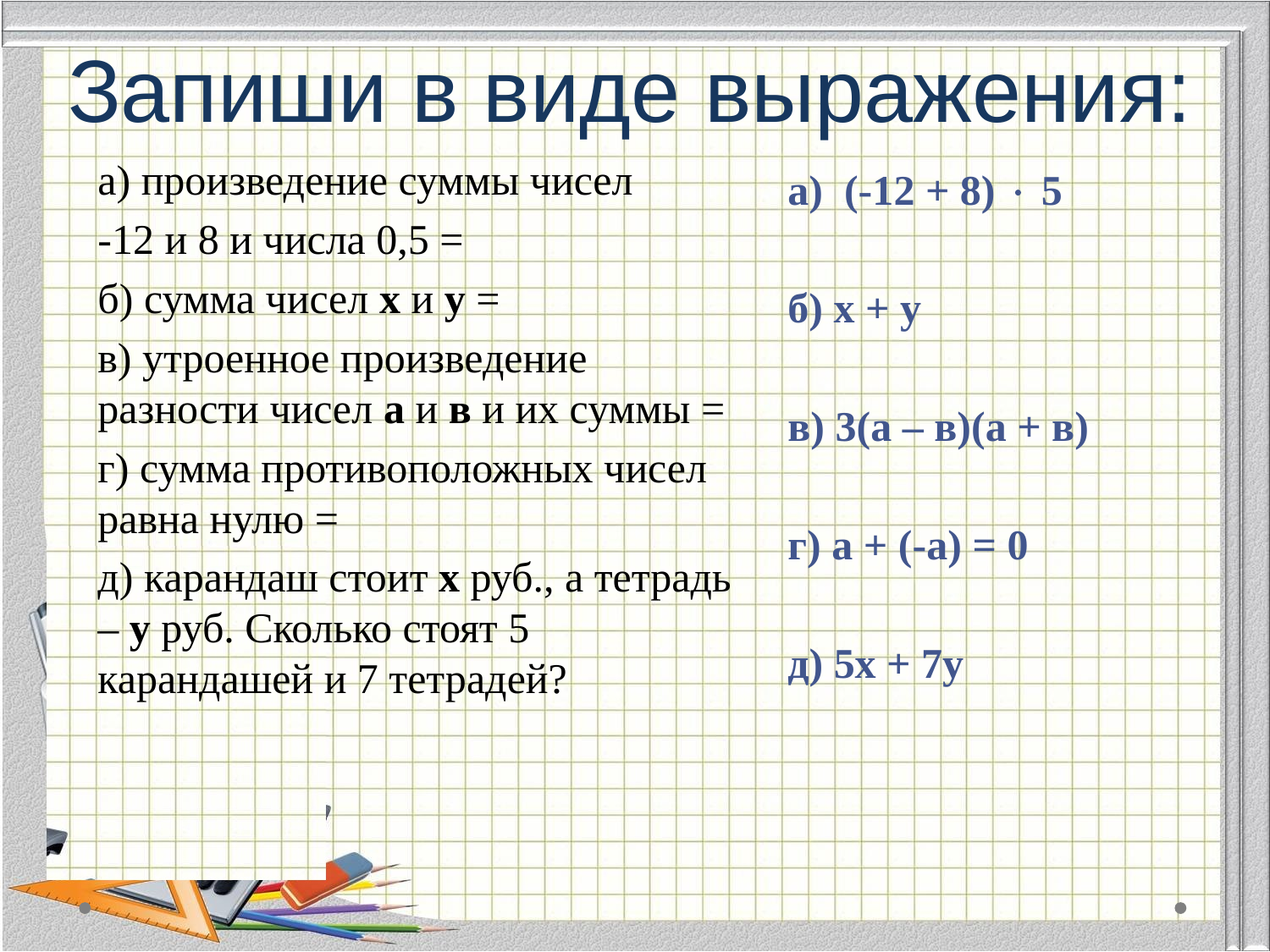

# Запиши в виде выражения:
а) произведение суммы чисел
-12 и 8 и числа 0,5 =
б) сумма чисел х и у =
в) утроенное произведение разности чисел а и в и их суммы =
г) сумма противоположных чисел равна нулю =
д) карандаш стоит х руб., а тетрадь – у руб. Сколько стоят 5 карандашей и 7 тетрадей?

а)  (-12 + 8) ⋅ 5

б) х + у

в) 3(а – в)(а + в)

г) а + (-а) = 0

д) 5х + 7у